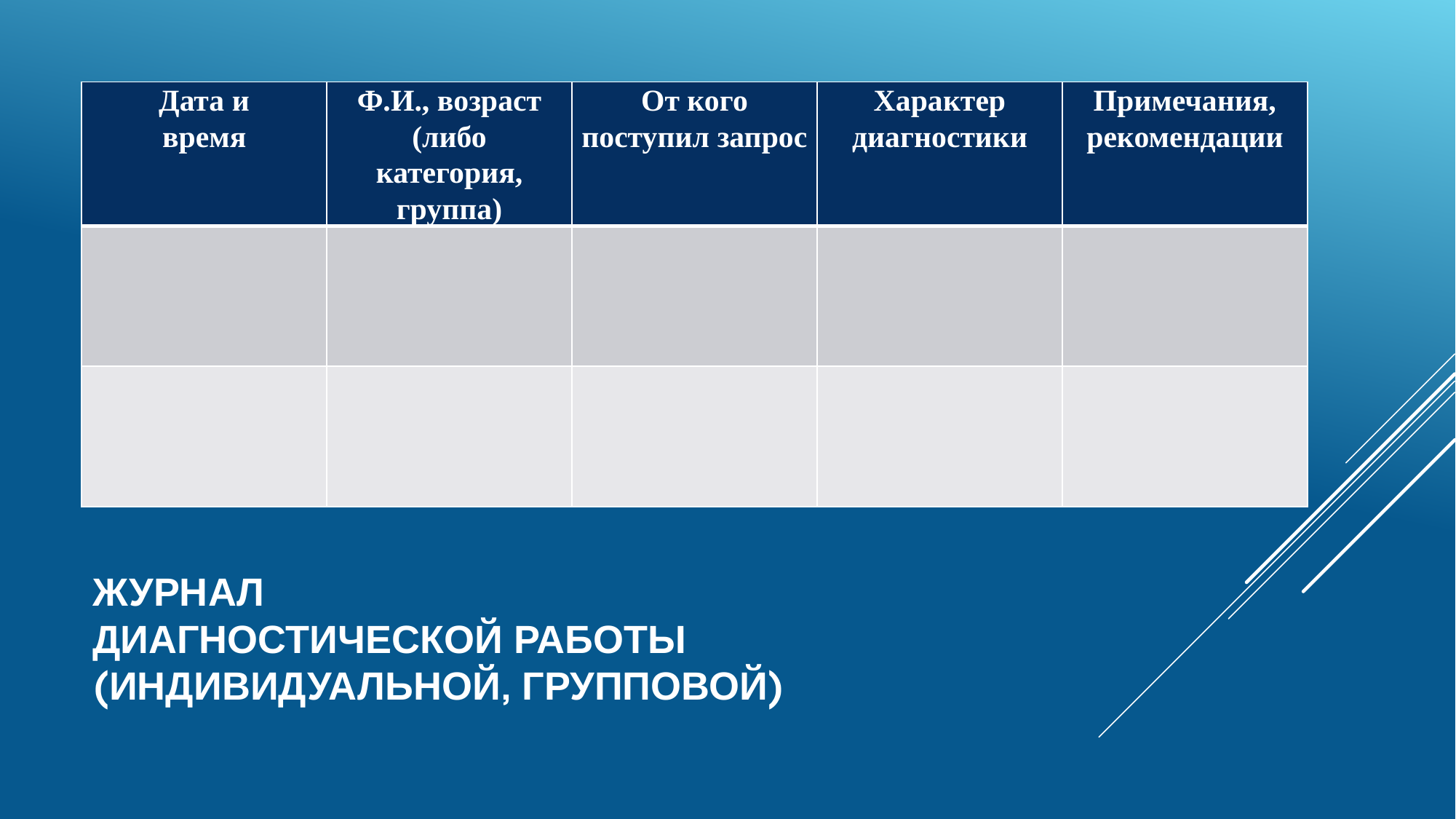

| Дата и время | Ф.И., возраст (либо категория, группа) | От кого поступил запрос | Характер диагностики | Примечания, рекомендации |
| --- | --- | --- | --- | --- |
|  |  |  |  |  |
|  |  |  |  |  |
# ЖУРНАЛ ДИАГНОСТИЧЕСКОЙ РАБОТЫ (индивидуальной, групповой)